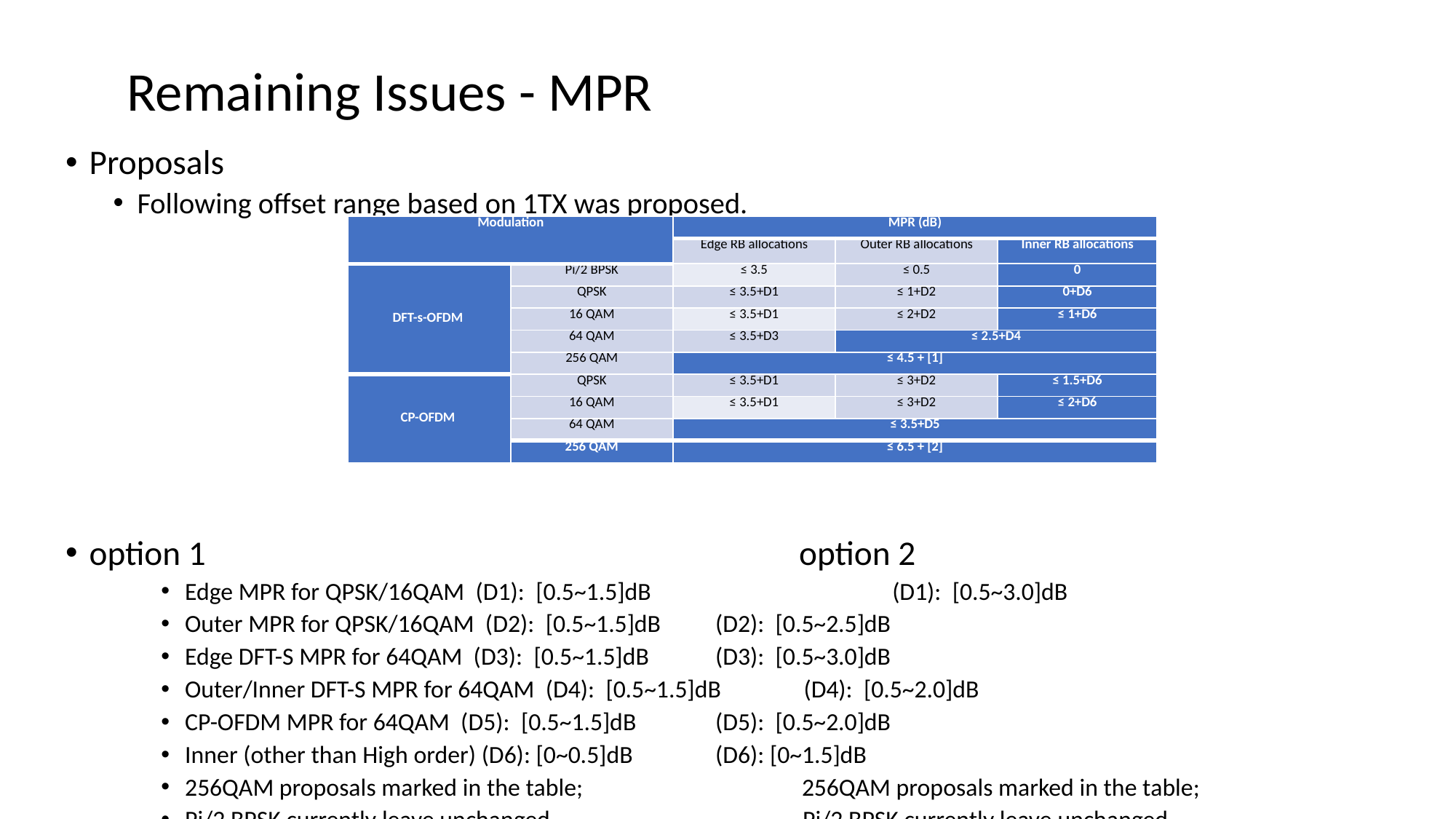

# Remaining Issues - MPR
Proposals
Following offset range based on 1TX was proposed.

option 1                                                                            option 2
Edge MPR for QPSK/16QAM  (D1):  [0.5~1.5]dB                                          	(D1):  [0.5~3.0]dB
Outer MPR for QPSK/16QAM  (D2):  [0.5~1.5]dB 			(D2):  [0.5~2.5]dB
Edge DFT-S MPR for 64QAM  (D3):  [0.5~1.5]dB			(D3):  [0.5~3.0]dB
Outer/Inner DFT-S MPR for 64QAM  (D4):  [0.5~1.5]dB		(D4):  [0.5~2.0]dB
CP-OFDM MPR for 64QAM  (D5):  [0.5~1.5]dB 			(D5):  [0.5~2.0]dB
Inner (other than High order) (D6): [0~0.5]dB			(D6): [0~1.5]dB
256QAM proposals marked in the table;                                       256QAM proposals marked in the table;
Pi/2 BPSK currently leave unchanged                                             Pi/2 BPSK currently leave unchanged

| Modulation |  | MPR (dB) |  |  |
| --- | --- | --- | --- | --- |
|  |  | Edge RB allocations | Outer RB allocations | Inner RB allocations |
| DFT-s-OFDM | Pi/2 BPSK | ≤ 3.5 | ≤ 0.5 | 0 |
|  | QPSK | ≤ 3.5+D1 | ≤ 1+D2 | 0+D6 |
|  | 16 QAM | ≤ 3.5+D1 | ≤ 2+D2 | ≤ 1+D6 |
|  | 64 QAM | ≤ 3.5+D3 | ≤ 2.5+D4 |  |
|  | 256 QAM | ≤ 4.5 + [1] |  |  |
| CP-OFDM | QPSK | ≤ 3.5+D1 | ≤ 3+D2 | ≤ 1.5+D6 |
|  | 16 QAM | ≤ 3.5+D1 | ≤ 3+D2 | ≤ 2+D6 |
|  | 64 QAM | ≤ 3.5+D5 |  |  |
|  | 256 QAM | ≤ 6.5 + [2] |  |  |